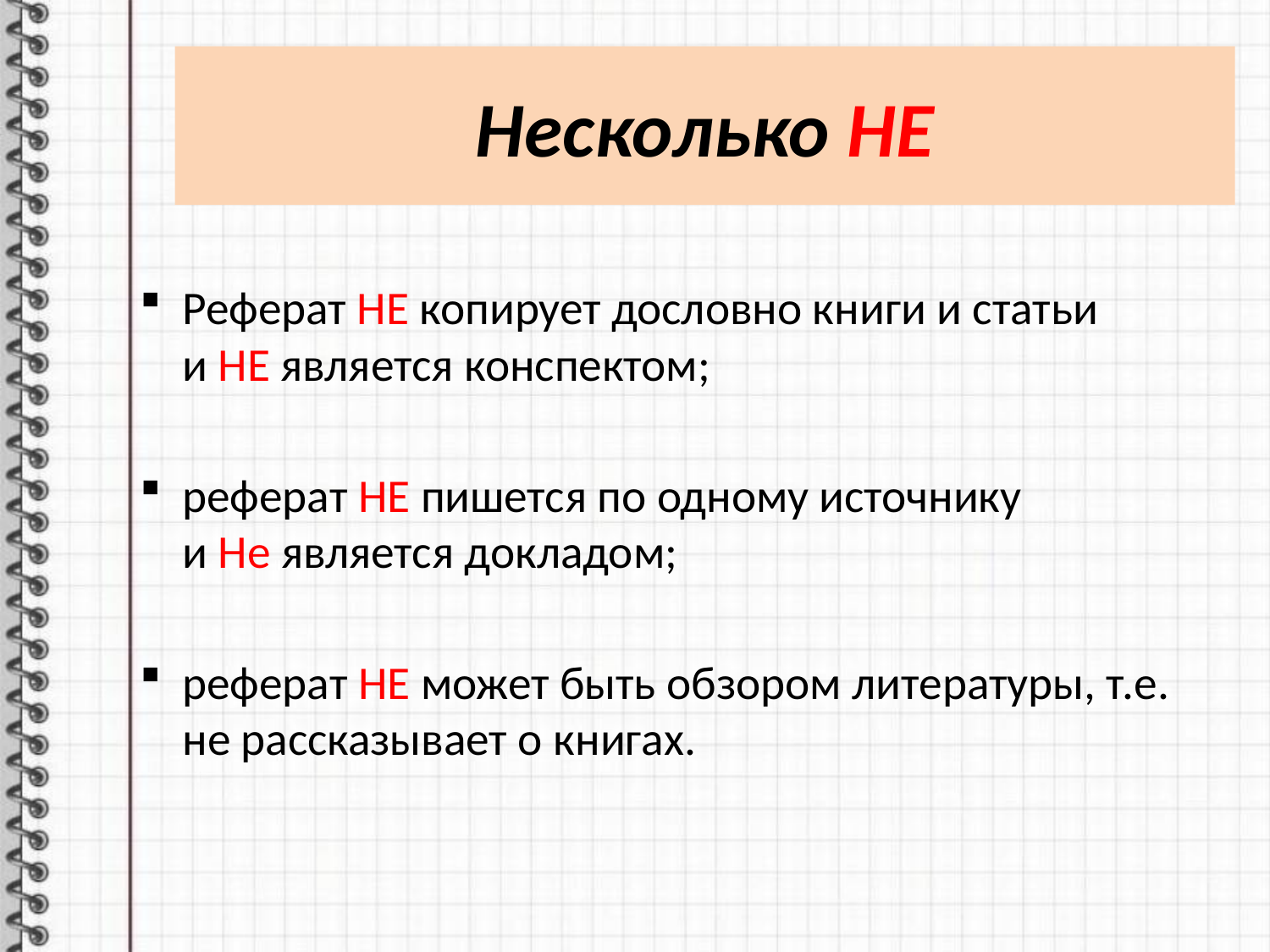

# Несколько НЕ

Реферат НЕ копирует дословно книги и статьи и НЕ является конспектом;

реферат НЕ пишется по одному источнику и Не является докладом;

реферат НЕ может быть обзором литературы, т.е. не рассказывает о книгах.